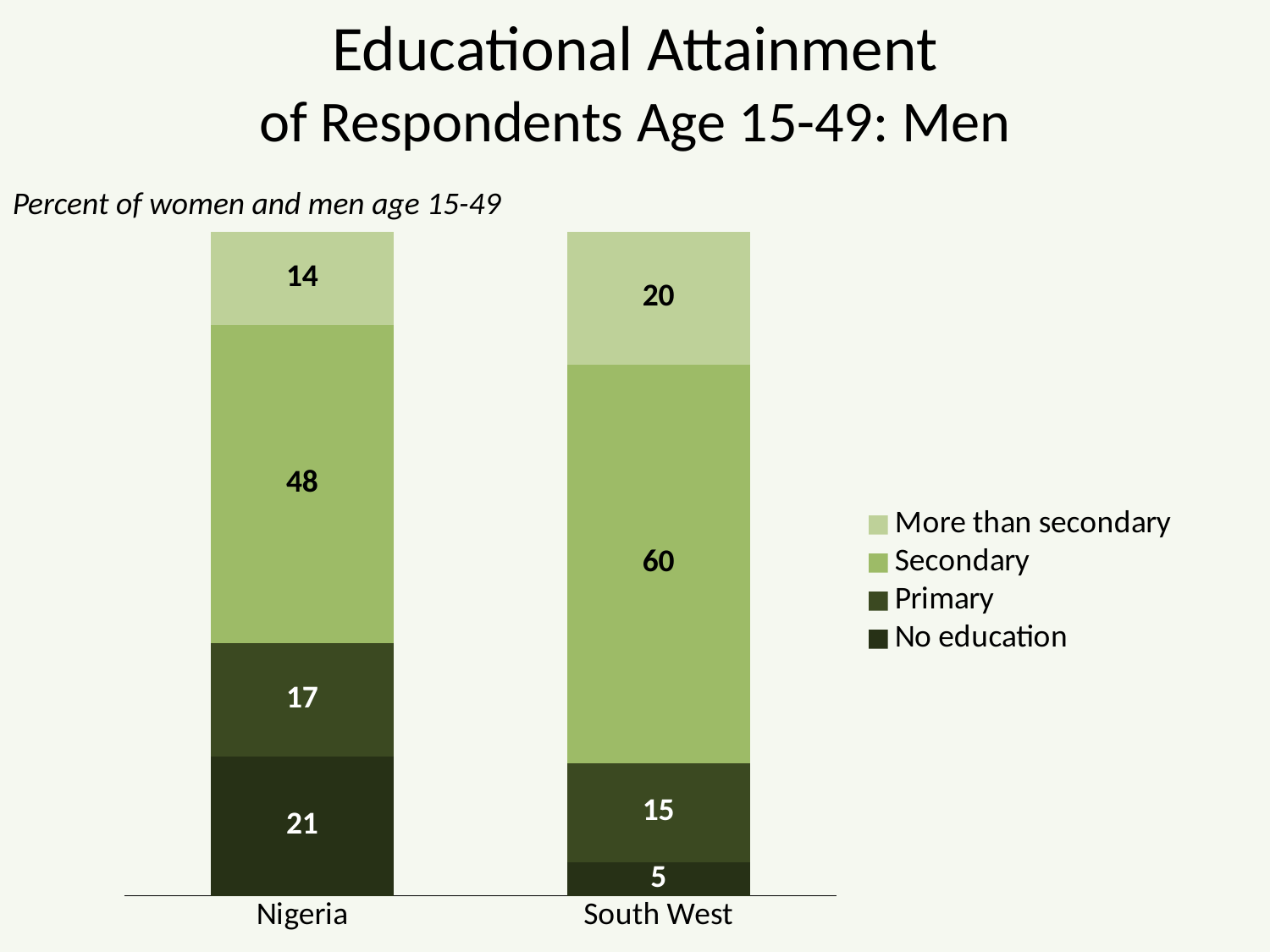

# Educational Attainment of Respondents Age 15-49: Men
Percent of women and men age 15-49

### Chart

| Category | No education | Primary | Secondary | More than secondary |
|---|---|---|---|---|
| Nigeria | 21.0 | 17.0 | 48.0 | 14.0 |
| South West | 5.0 | 15.0 | 60.0 | 20.0 |